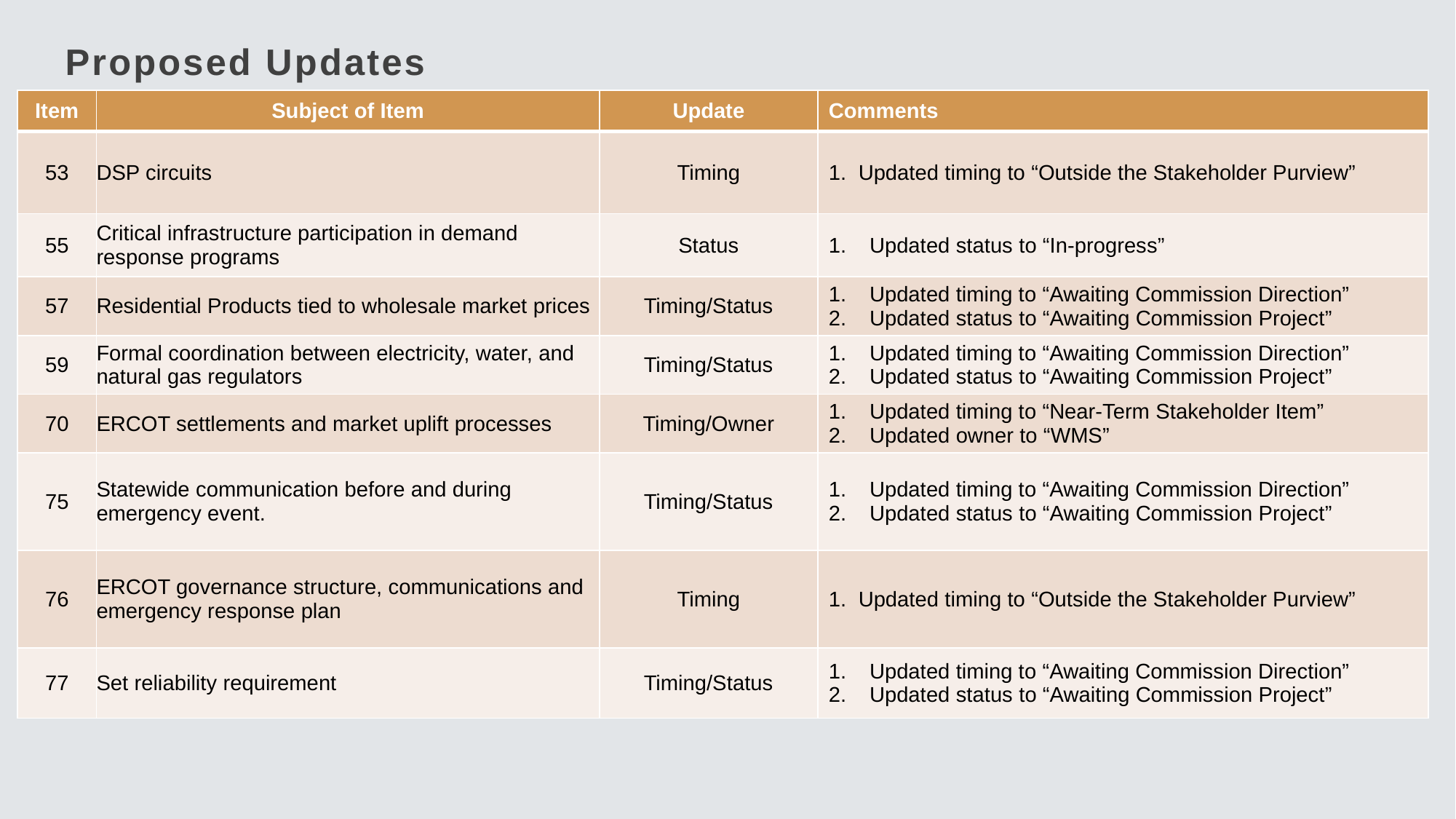

# Proposed Updates
| Item | Subject of Item | Update | Comments |
| --- | --- | --- | --- |
| 53 | DSP circuits | Timing | 1. Updated timing to “Outside the Stakeholder Purview” |
| 55 | Critical infrastructure participation in demand response programs | Status | Updated status to “In-progress” |
| 57 | Residential Products tied to wholesale market prices | Timing/Status | Updated timing to “Awaiting Commission Direction” Updated status to “Awaiting Commission Project” |
| 59 | Formal coordination between electricity, water, and natural gas regulators | Timing/Status | Updated timing to “Awaiting Commission Direction” Updated status to “Awaiting Commission Project” |
| 70 | ERCOT settlements and market uplift processes | Timing/Owner | Updated timing to “Near-Term Stakeholder Item” Updated owner to “WMS” |
| 75 | Statewide communication before and during emergency event. | Timing/Status | Updated timing to “Awaiting Commission Direction” Updated status to “Awaiting Commission Project” |
| 76 | ERCOT governance structure, communications and emergency response plan | Timing | 1. Updated timing to “Outside the Stakeholder Purview” |
| 77 | Set reliability requirement | Timing/Status | Updated timing to “Awaiting Commission Direction” Updated status to “Awaiting Commission Project” |